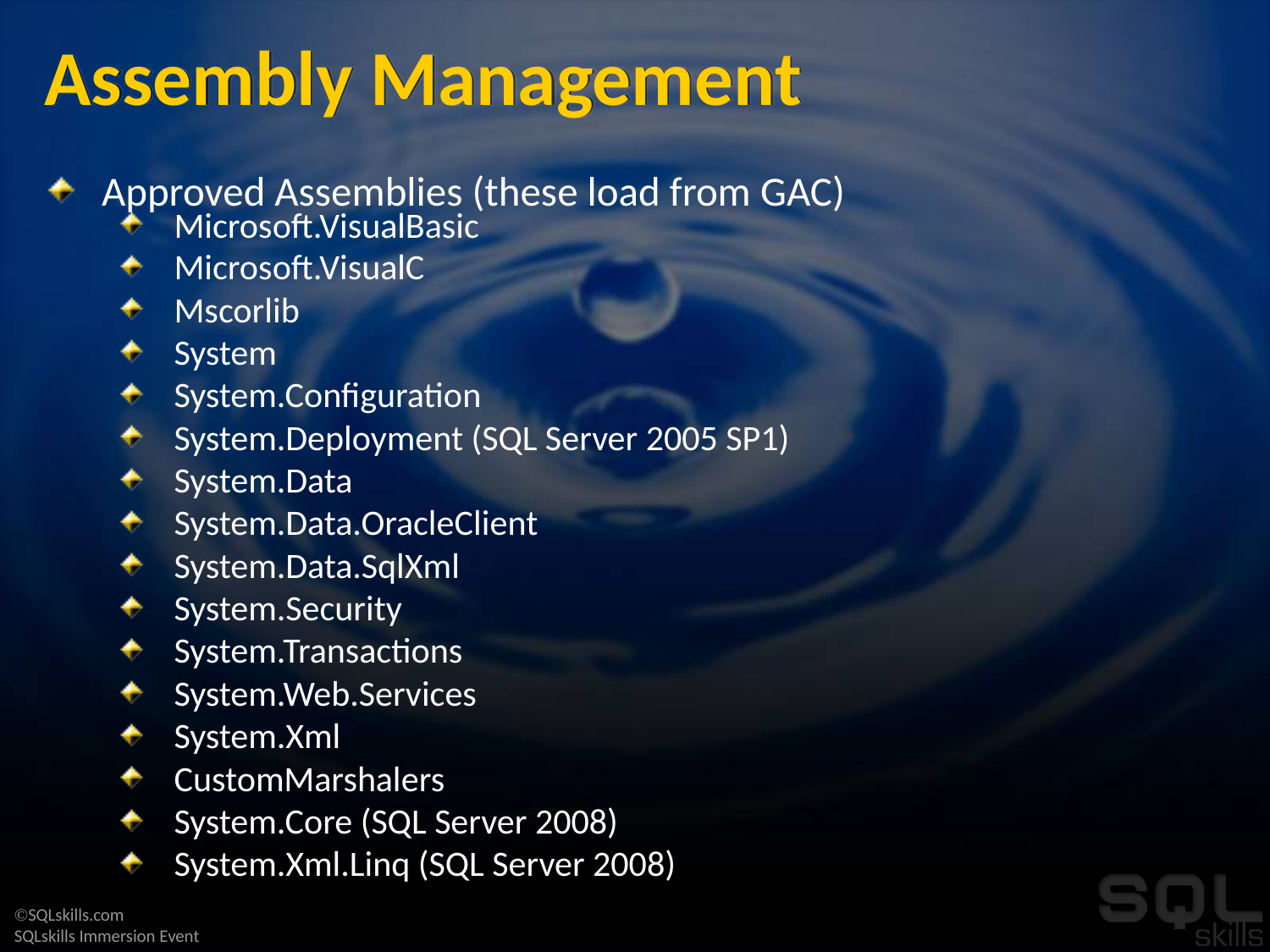

# Assembly Management
Approved Assemblies (these load from GAC)
Microsoft.VisualBasic
Microsoft.VisualC
Mscorlib
System
System.Configuration
System.Deployment (SQL Server 2005 SP1)
System.Data
System.Data.OracleClient
System.Data.SqlXml
System.Security
System.Transactions
System.Web.Services
System.Xml
CustomMarshalers
System.Core (SQL Server 2008)
System.Xml.Linq (SQL Server 2008)